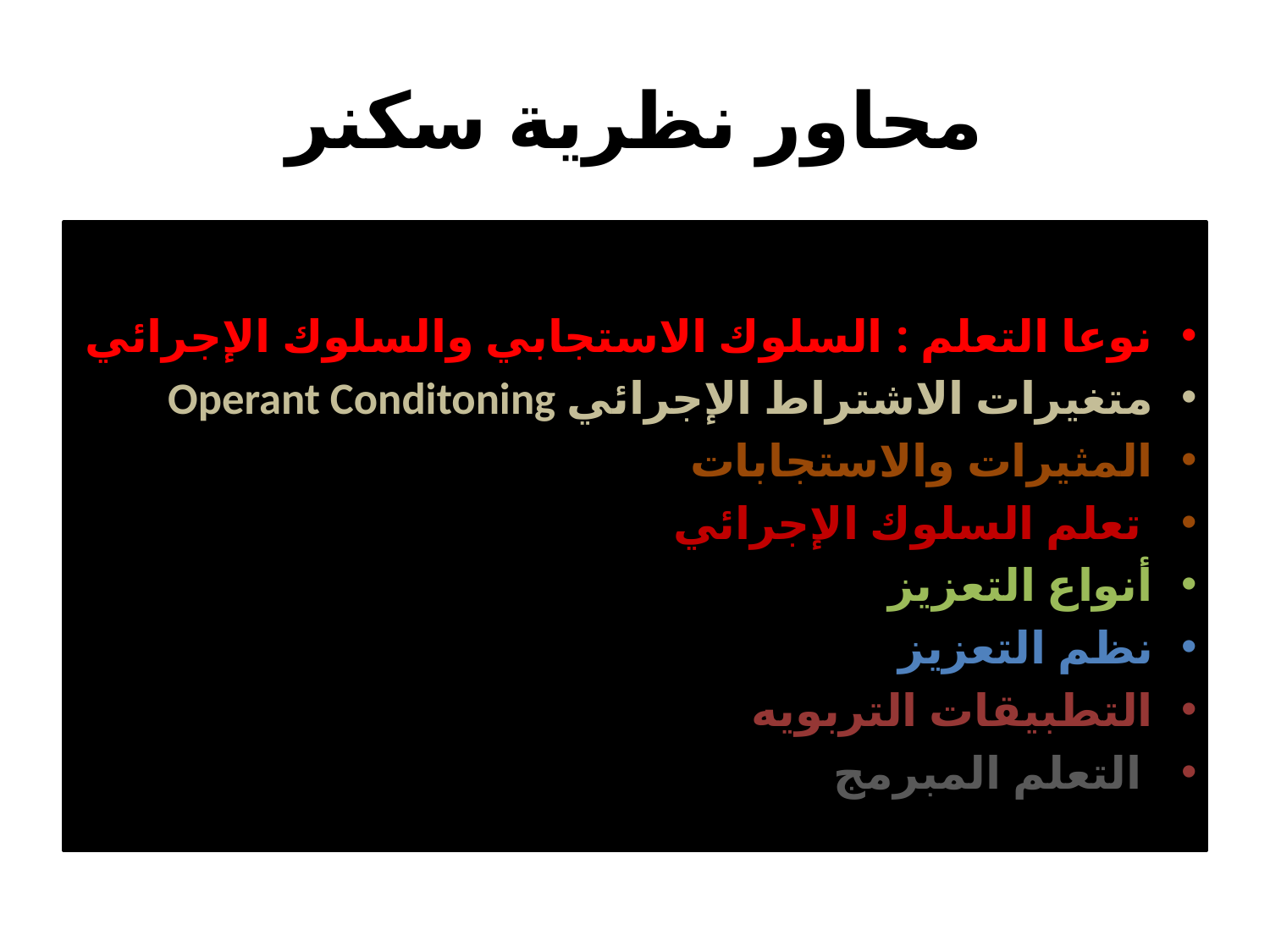

# محاور نظرية سكنر

نوعا التعلم : السلوك الاستجابي والسلوك الإجرائي
متغيرات الاشتراط الإجرائي Operant Conditoning
المثيرات والاستجابات
 تعلم السلوك الإجرائي
أنواع التعزيز
نظم التعزيز
التطبيقات التربويه
 التعلم المبرمج